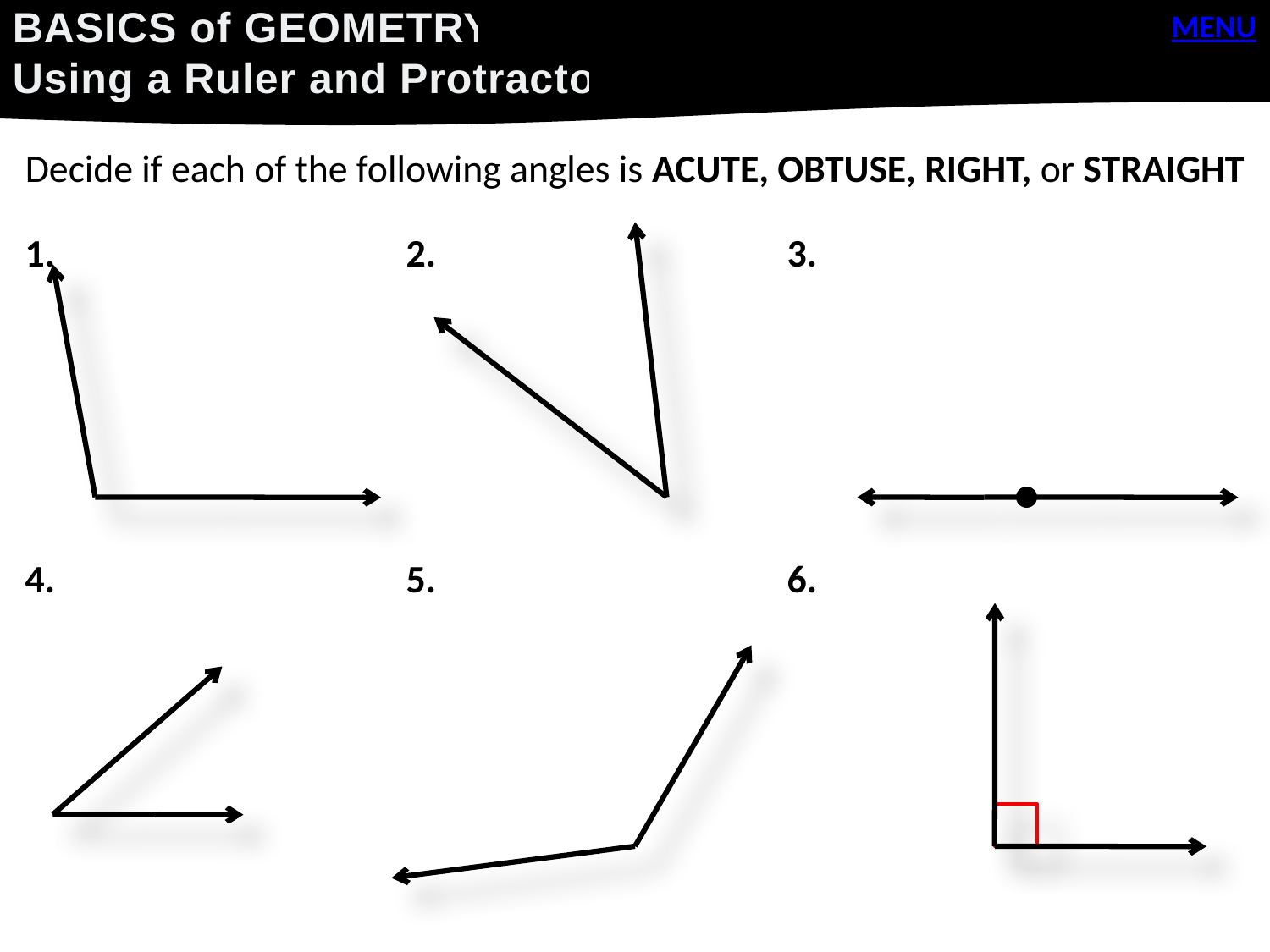

BASICS of GEOMETRY
Using a Ruler and Protractor
MENU
Decide if each of the following angles is ACUTE, OBTUSE, RIGHT, or STRAIGHT
1.			2.			3.

4.			5.			6.